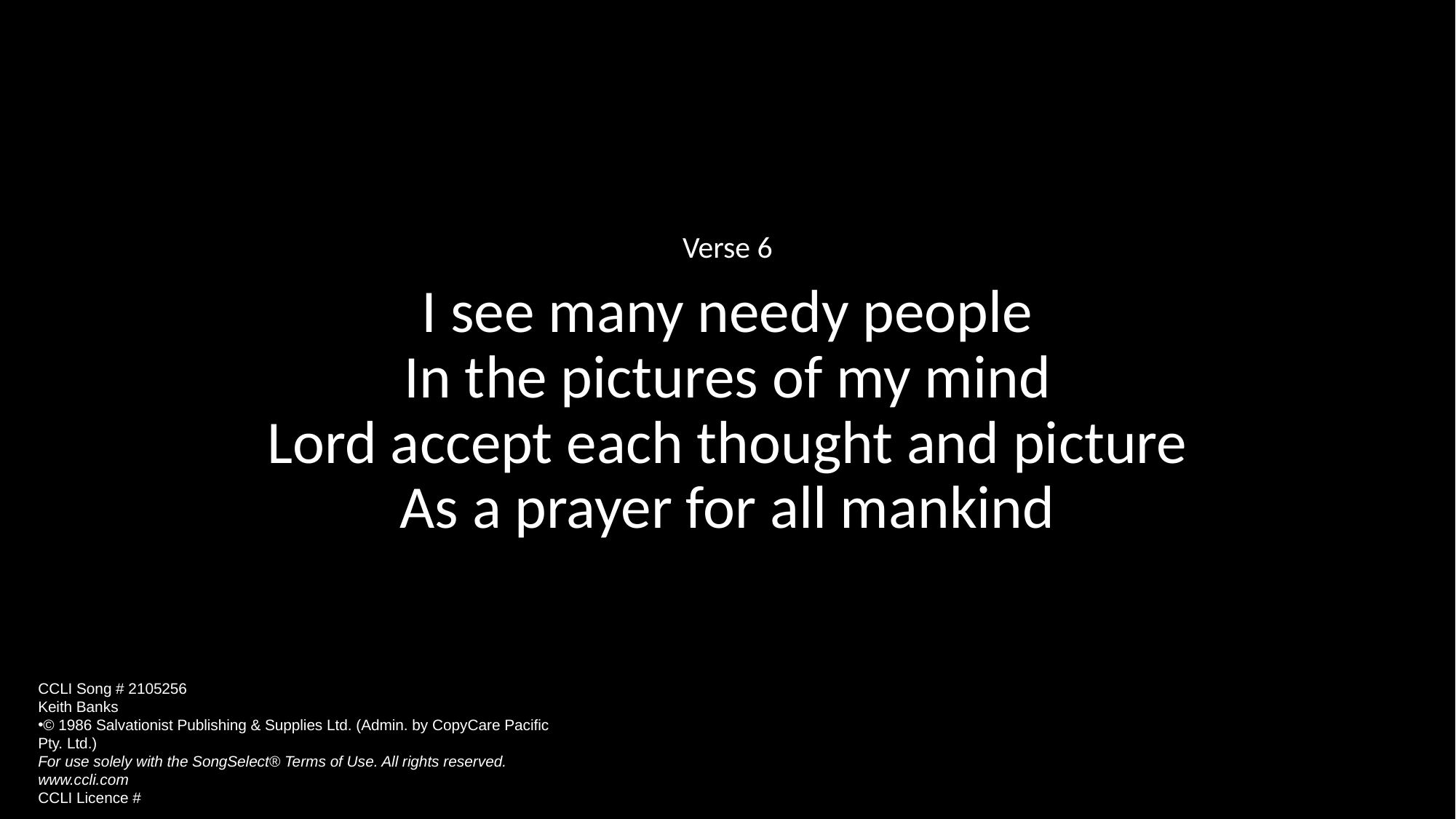

Verse 6
I see many needy people
In the pictures of my mind
Lord accept each thought and picture
As a prayer for all mankind

CCLI Song # 2105256
Keith Banks
© 1986 Salvationist Publishing & Supplies Ltd. (Admin. by CopyCare Pacific Pty. Ltd.)
For use solely with the SongSelect® Terms of Use. All rights reserved. www.ccli.com
CCLI Licence #